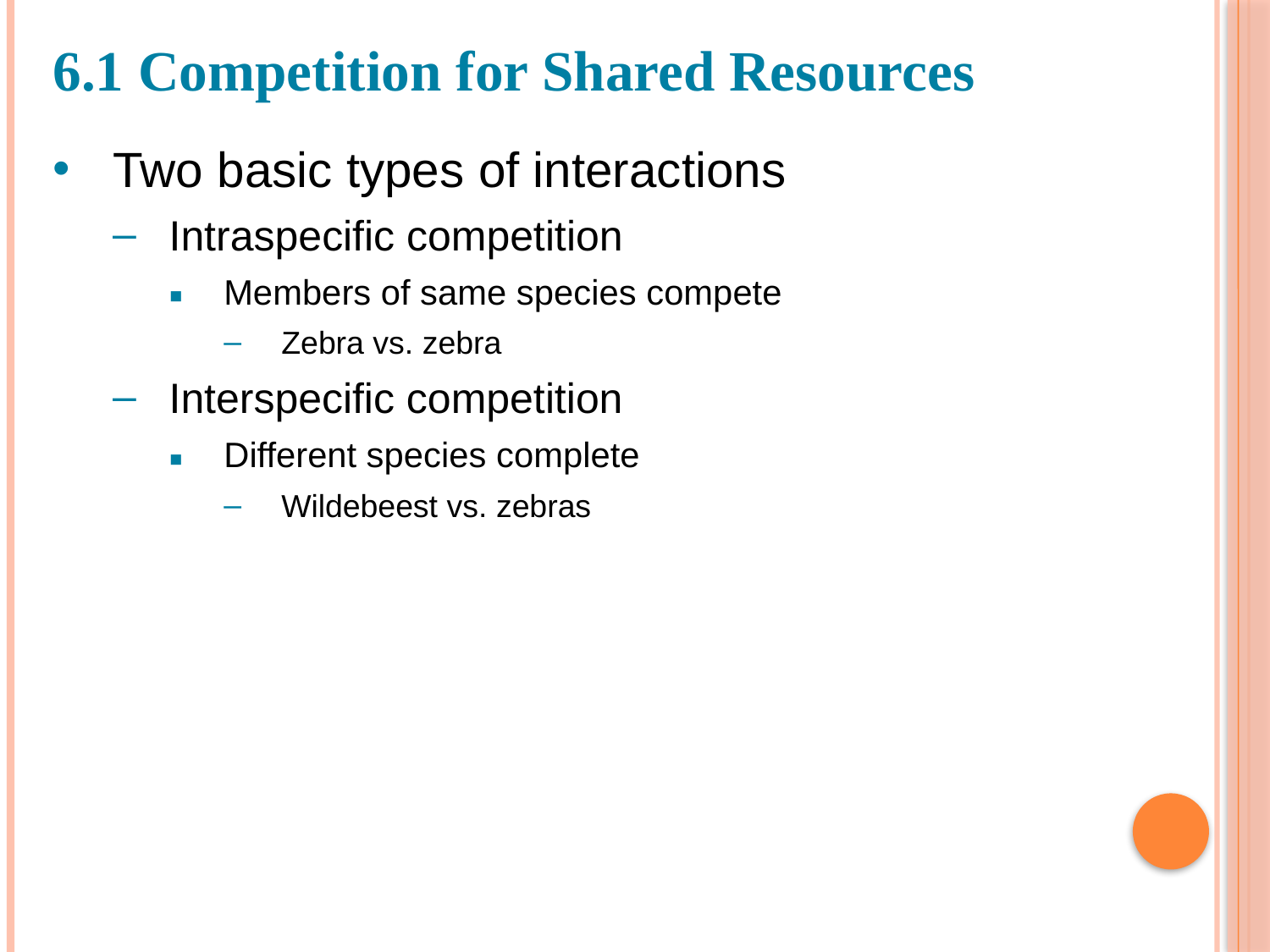

# 6.1 Competition for Shared Resources
Two basic types of interactions
Intraspecific competition
Members of same species compete
Zebra vs. zebra
Interspecific competition
Different species complete
Wildebeest vs. zebras